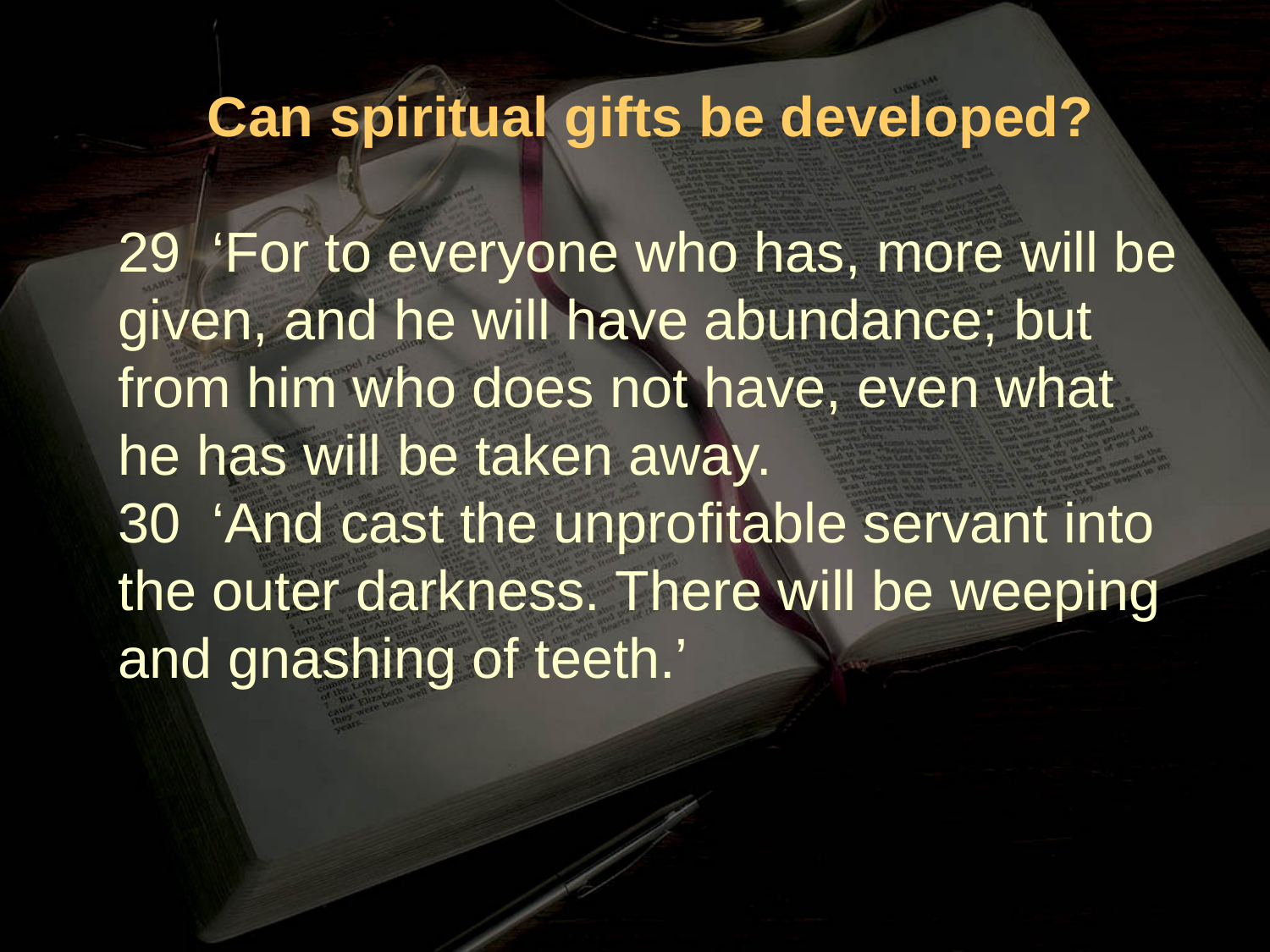

Can spiritual gifts be developed?

29  ‘For to everyone who has, more will be given, and he will have abundance; but from him who does not have, even what he has will be taken away.
30  ‘And cast the unprofitable servant into the outer darkness. There will be weeping and gnashing of teeth.’